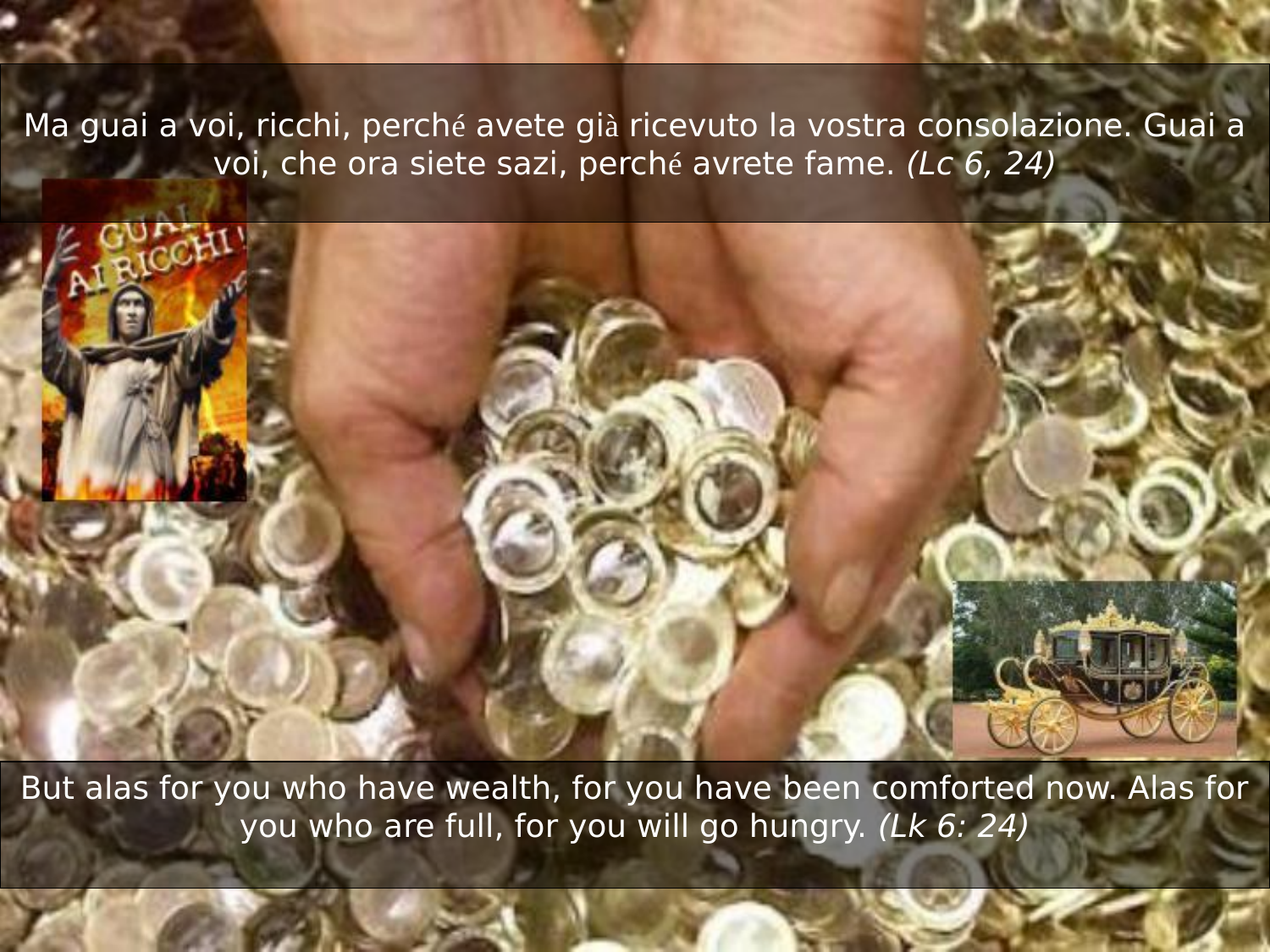

# Ma guai a voi, ricchi, perché avete già ricevuto la vostra consolazione. Guai a voi, che ora siete sazi, perché avrete fame. (Lc 6, 24)
But alas for you who have wealth, for you have been comforted now. Alas for you who are full, for you will go hungry. (Lk 6: 24)